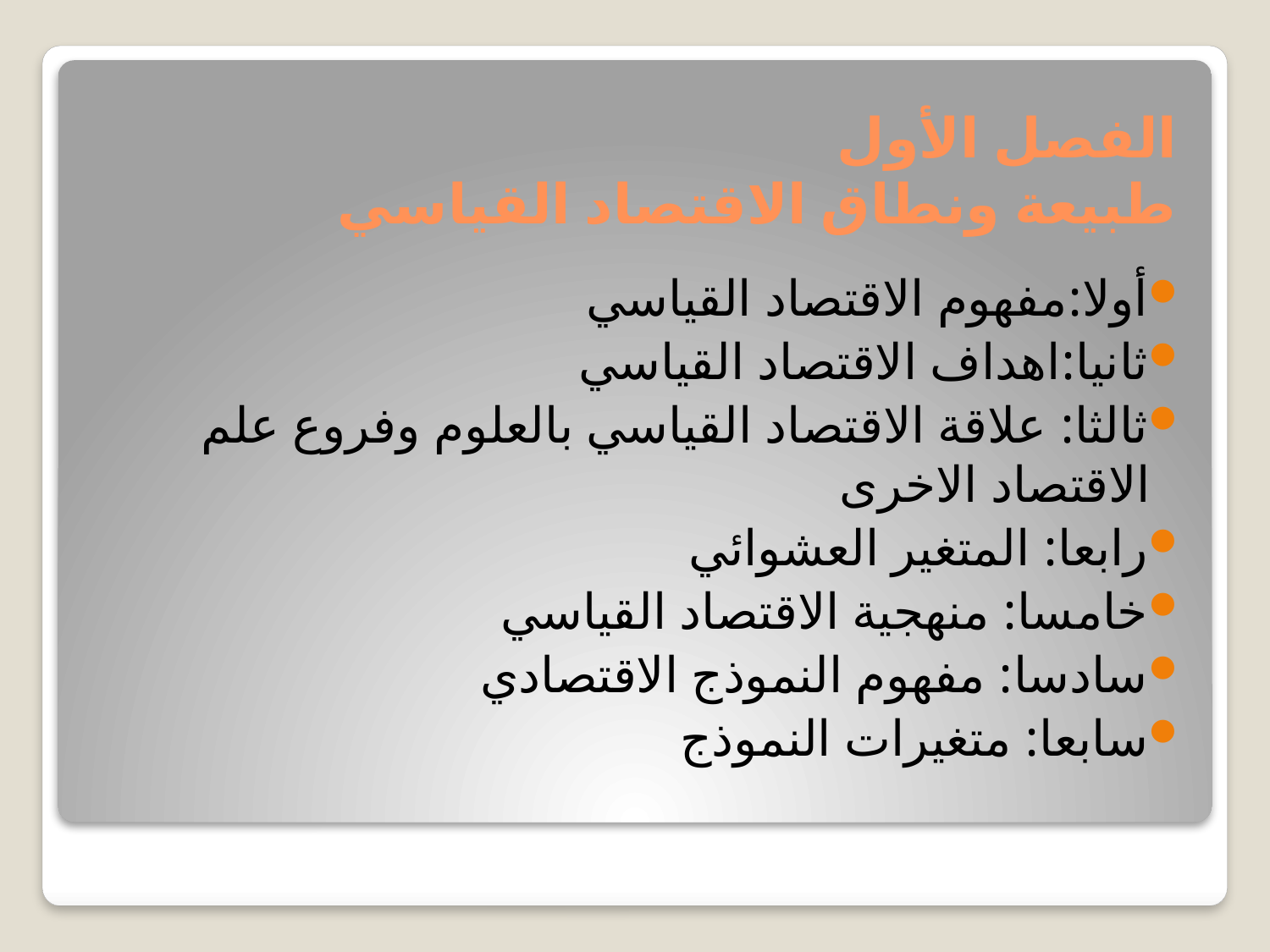

# الفصل الأول طبيعة ونطاق الاقتصاد القياسي
أولا:مفهوم الاقتصاد القياسي
ثانيا:اهداف الاقتصاد القياسي
ثالثا: علاقة الاقتصاد القياسي بالعلوم وفروع علم الاقتصاد الاخرى
رابعا: المتغير العشوائي
خامسا: منهجية الاقتصاد القياسي
سادسا: مفهوم النموذج الاقتصادي
سابعا: متغيرات النموذج